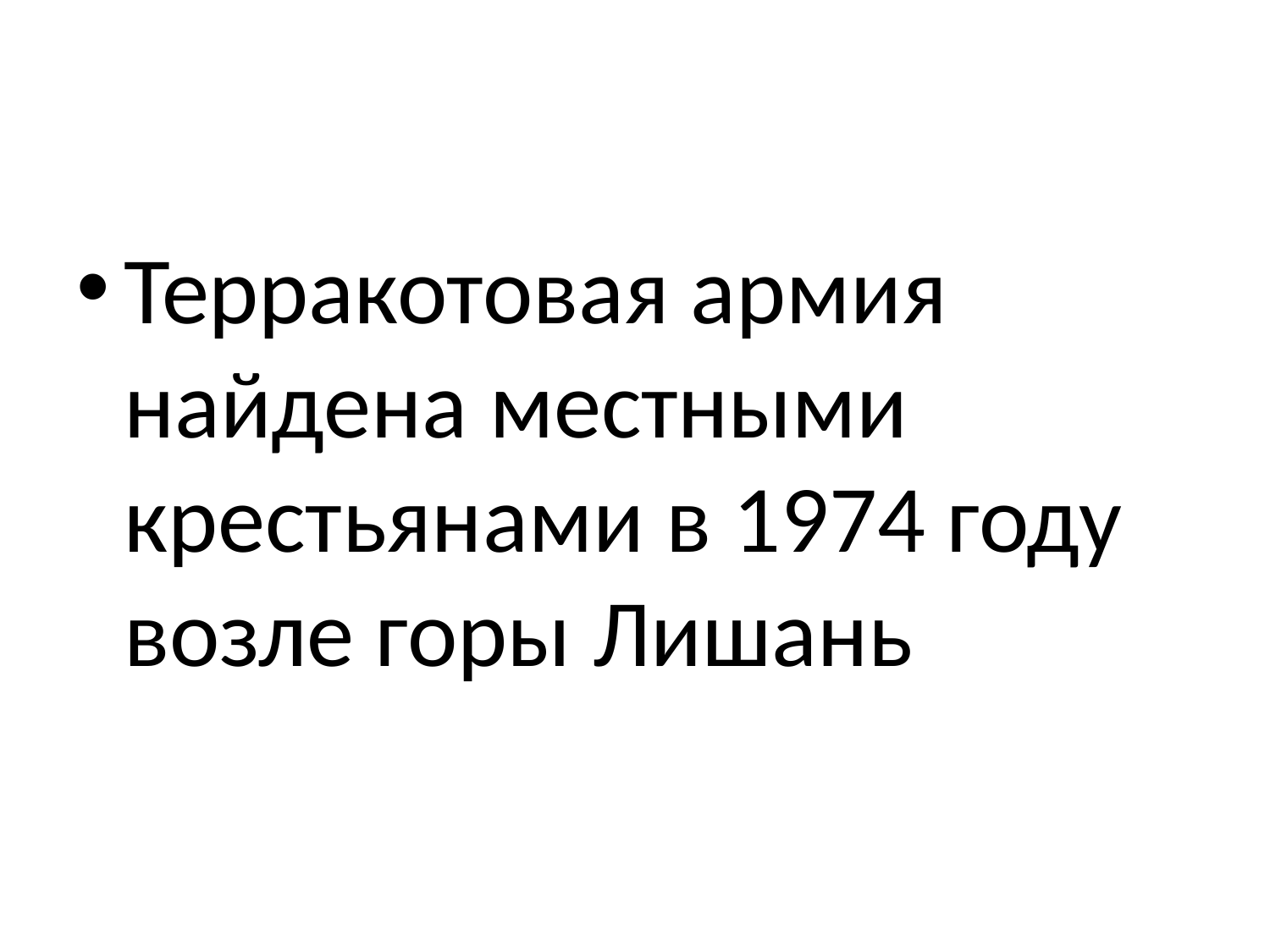

#
Терракотовая армия найдена местными крестьянами в 1974 году возле горы Лишань